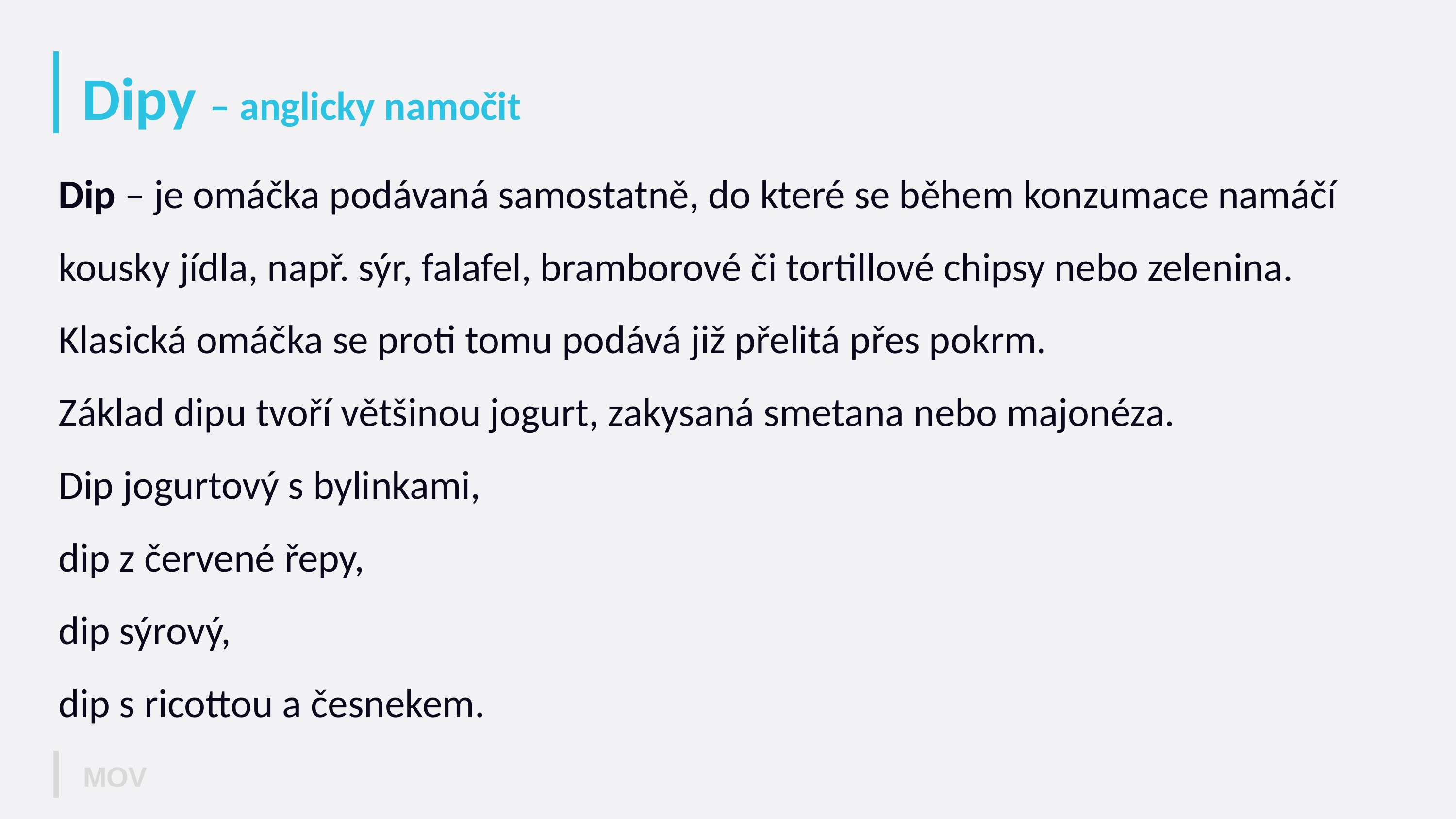

# Dipy – anglicky namočit
Dip – je omáčka podávaná samostatně, do které se během konzumace namáčí kousky jídla, např. sýr, falafel, bramborové či tortillové chipsy nebo zelenina.
Klasická omáčka se proti tomu podává již přelitá přes pokrm.
Základ dipu tvoří většinou jogurt, zakysaná smetana nebo majonéza.
Dip jogurtový s bylinkami,
dip z červené řepy,
dip sýrový,
dip s ricottou a česnekem.